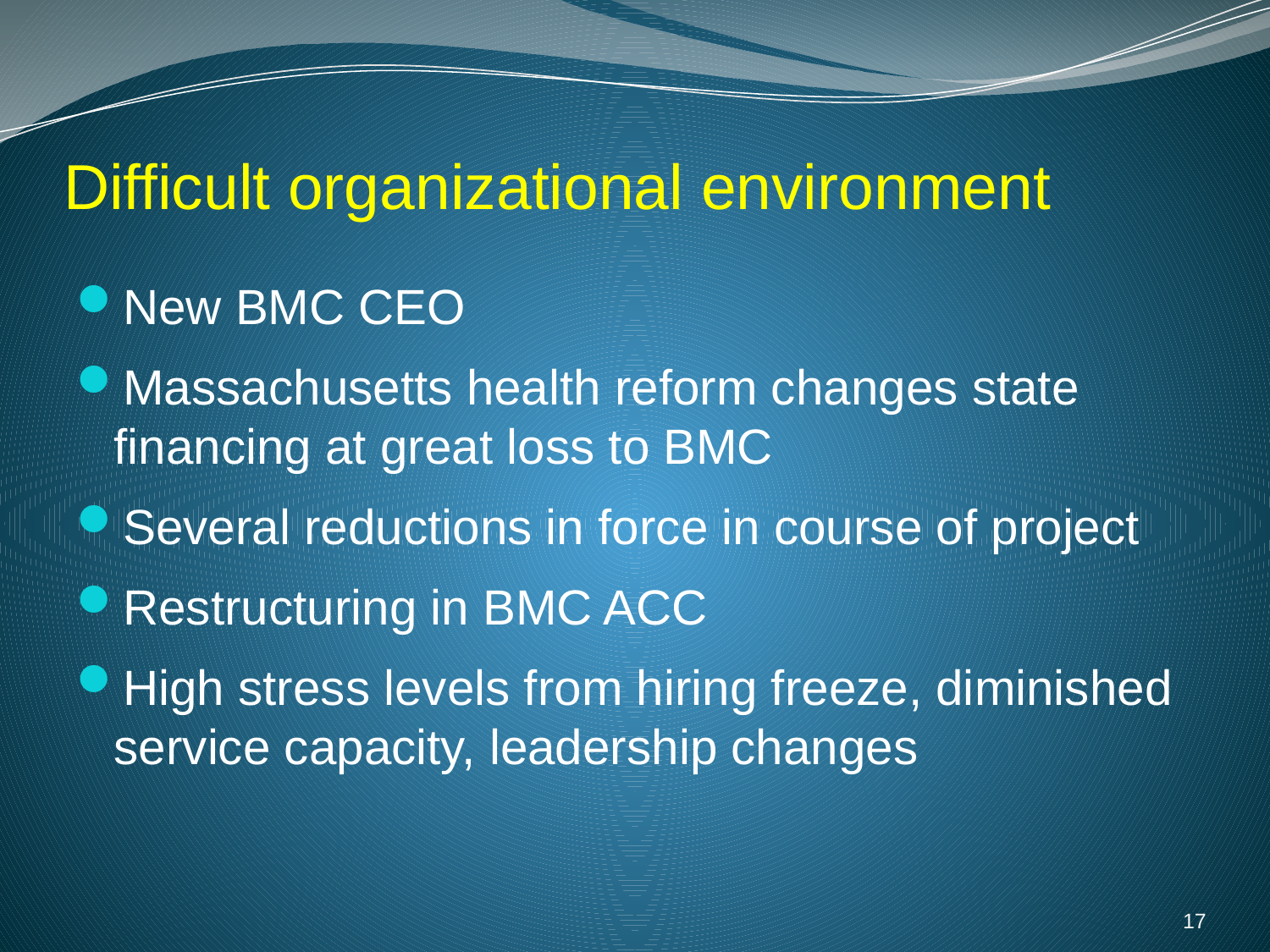

# Difficult organizational environment
New BMC CEO
Massachusetts health reform changes state financing at great loss to BMC
Several reductions in force in course of project
Restructuring in BMC ACC
High stress levels from hiring freeze, diminished service capacity, leadership changes
17